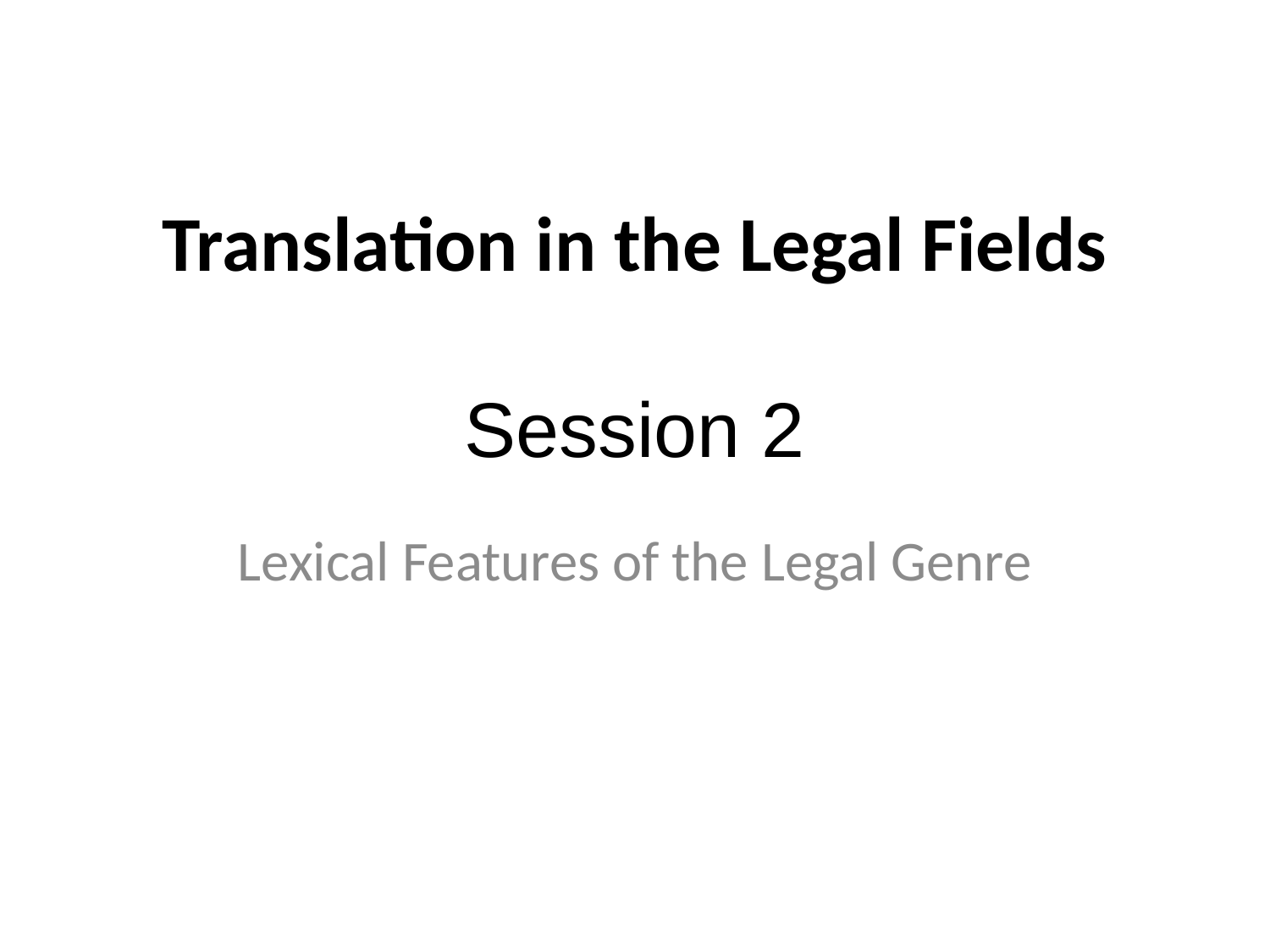

# Translation in the Legal Fields Session 2
Lexical Features of the Legal Genre